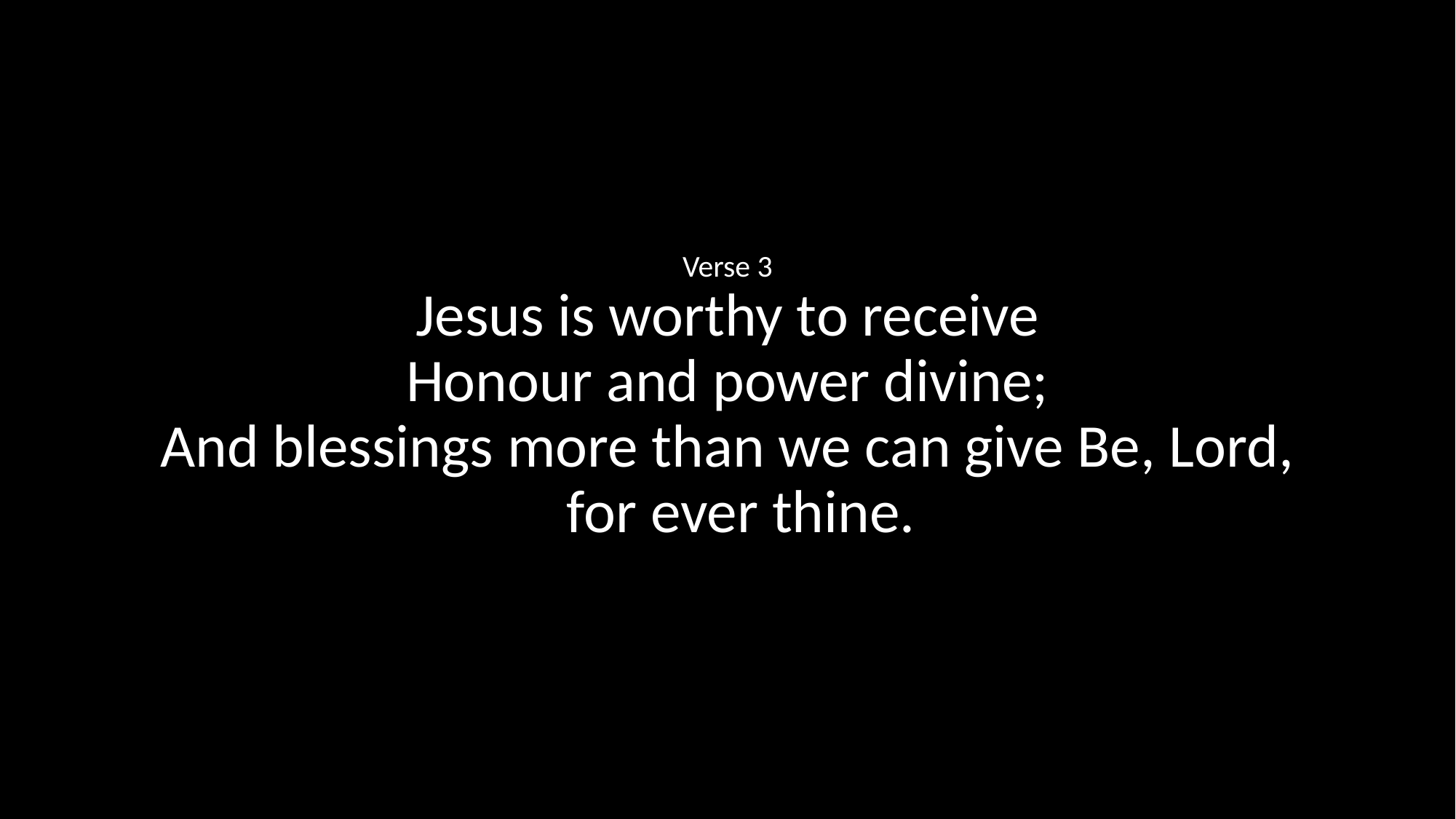

Verse 3
Jesus is worthy to receive
Honour and power divine;
And blessings more than we can give Be, Lord, for ever thine.